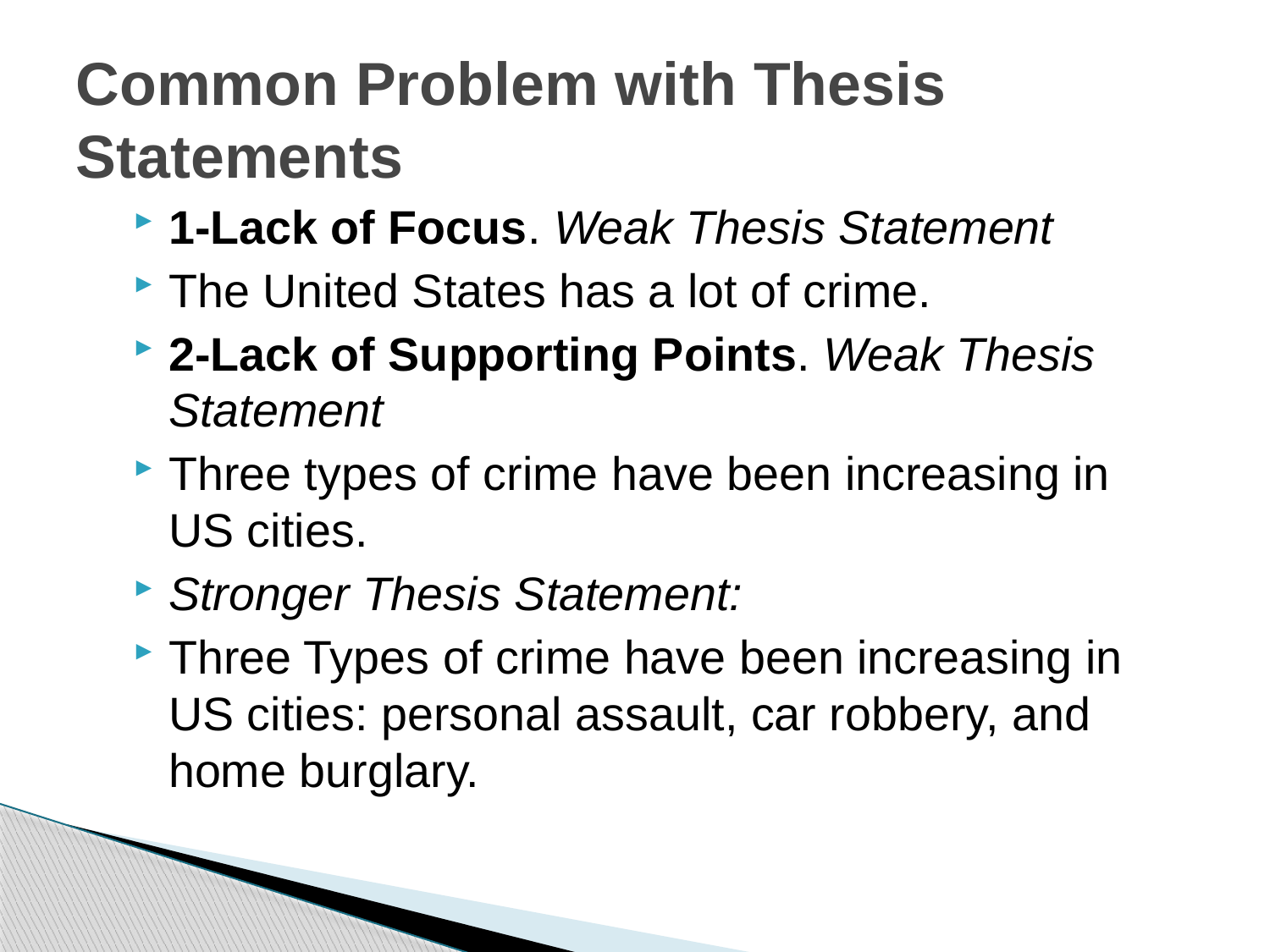

# Common Problem with Thesis Statements
1-Lack of Focus. Weak Thesis Statement
The United States has a lot of crime.
2-Lack of Supporting Points. Weak Thesis Statement
Three types of crime have been increasing in US cities.
Stronger Thesis Statement:
Three Types of crime have been increasing in US cities: personal assault, car robbery, and home burglary.